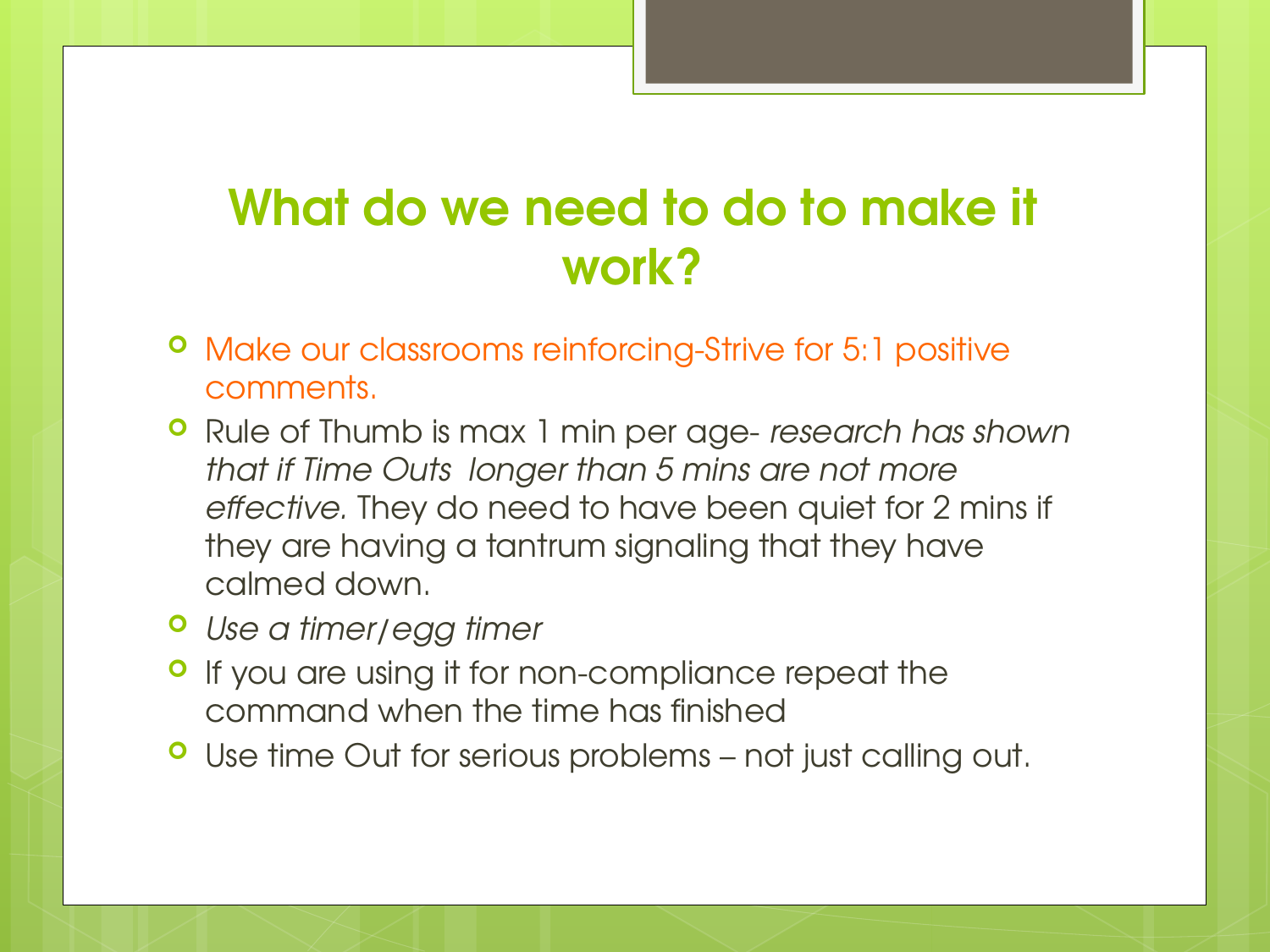

# What do we need to do to make it work?
Make our classrooms reinforcing-Strive for 5:1 positive comments.
Rule of Thumb is max 1 min per age- research has shown that if Time Outs  longer than 5 mins are not more effective. They do need to have been quiet for 2 mins if they are having a tantrum signaling that they have calmed down.
Use a timer/egg timer
If you are using it for non-compliance repeat the command when the time has finished
Use time Out for serious problems – not just calling out.